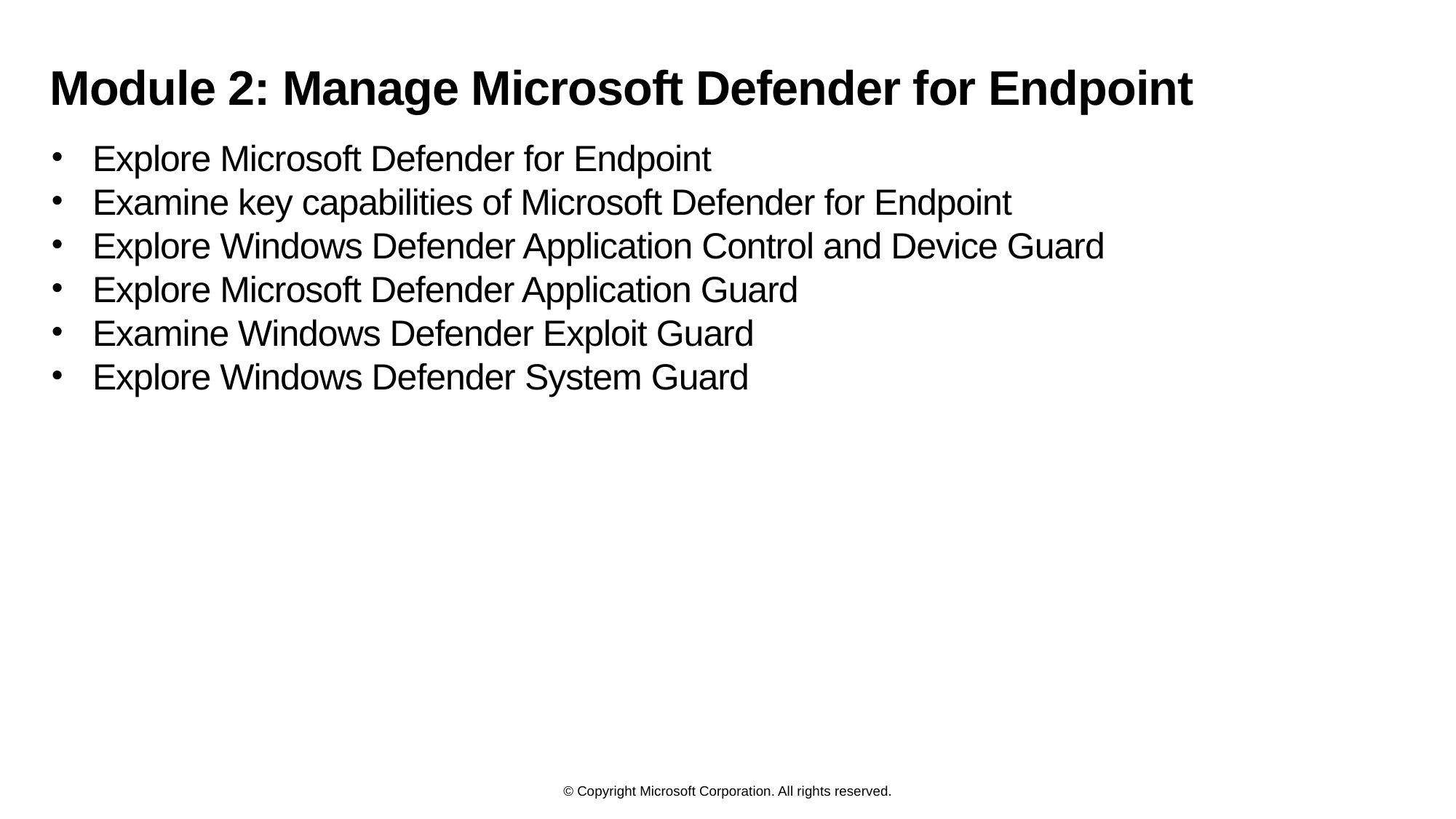

# Module 2: Manage Microsoft Defender for Endpoint
Explore Microsoft Defender for Endpoint
Examine key capabilities of Microsoft Defender for Endpoint
Explore Windows Defender Application Control and Device Guard
Explore Microsoft Defender Application Guard
Examine Windows Defender Exploit Guard
Explore Windows Defender System Guard